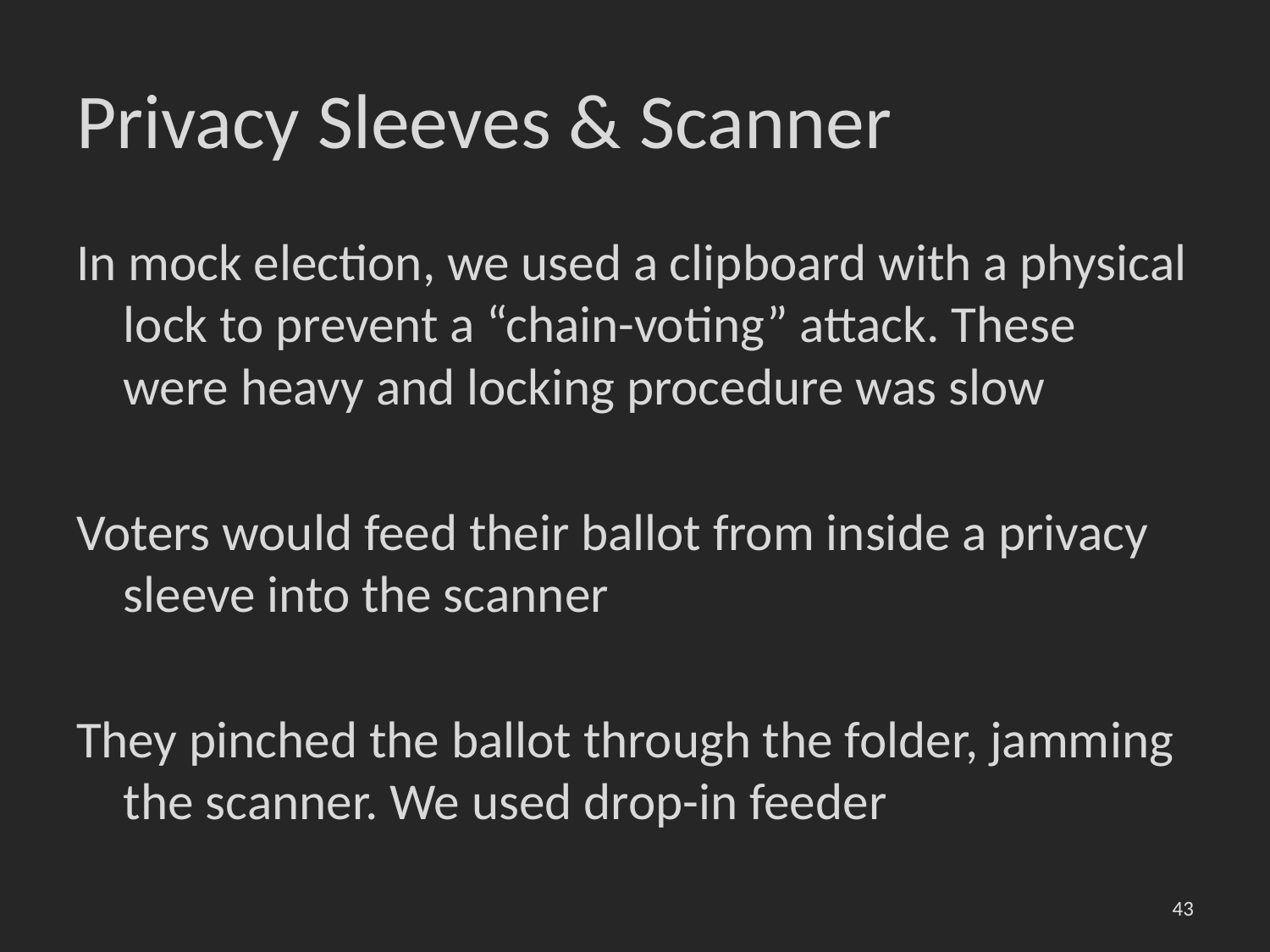

# Privacy Sleeves & Scanner
In mock election, we used a clipboard with a physical lock to prevent a “chain-voting” attack. These were heavy and locking procedure was slow

Voters would feed their ballot from inside a privacy sleeve into the scanner

They pinched the ballot through the folder, jamming the scanner. We used drop-in feeder
43